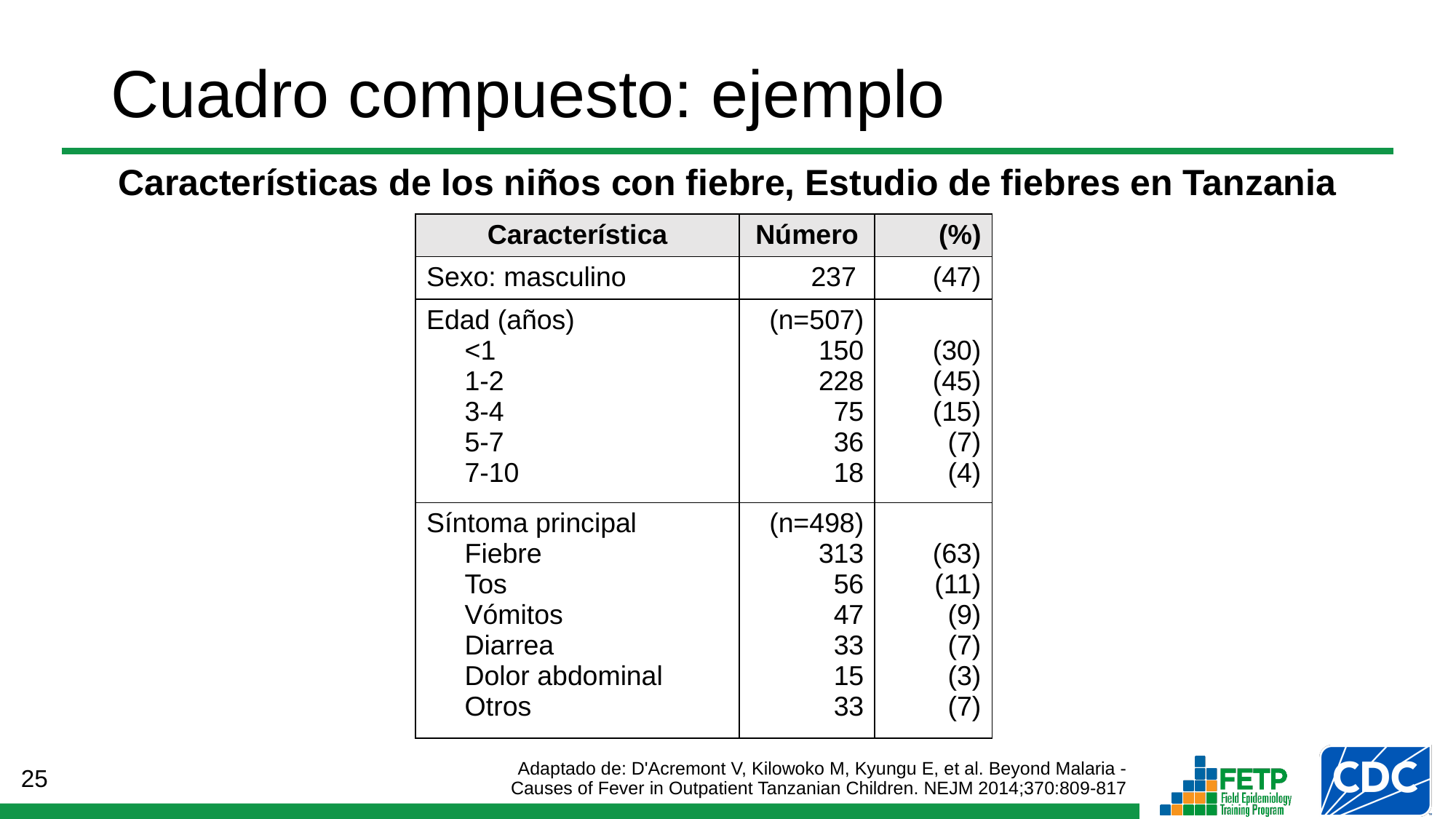

# Cuadro compuesto: ejemplo
Características de los niños con fiebre, Estudio de fiebres en Tanzania
| Característica | Número | (%) |
| --- | --- | --- |
| Sexo: masculino | 237 | (47) |
| Edad (años) <1 1-2 3-4 5-7 7-10 | (n=507) 150 228 75 36 18 | (30) (45) (15) (7) (4) |
| Síntoma principal Fiebre Tos Vómitos Diarrea Dolor abdominal Otros | (n=498) 313 56 47 33 15 33 | (63) (11) (9) (7) (3) (7) |
Adaptado de: D'Acremont V, Kilowoko M, Kyungu E, et al. Beyond Malaria - Causes of Fever in Outpatient Tanzanian Children. NEJM 2014;370:809-817